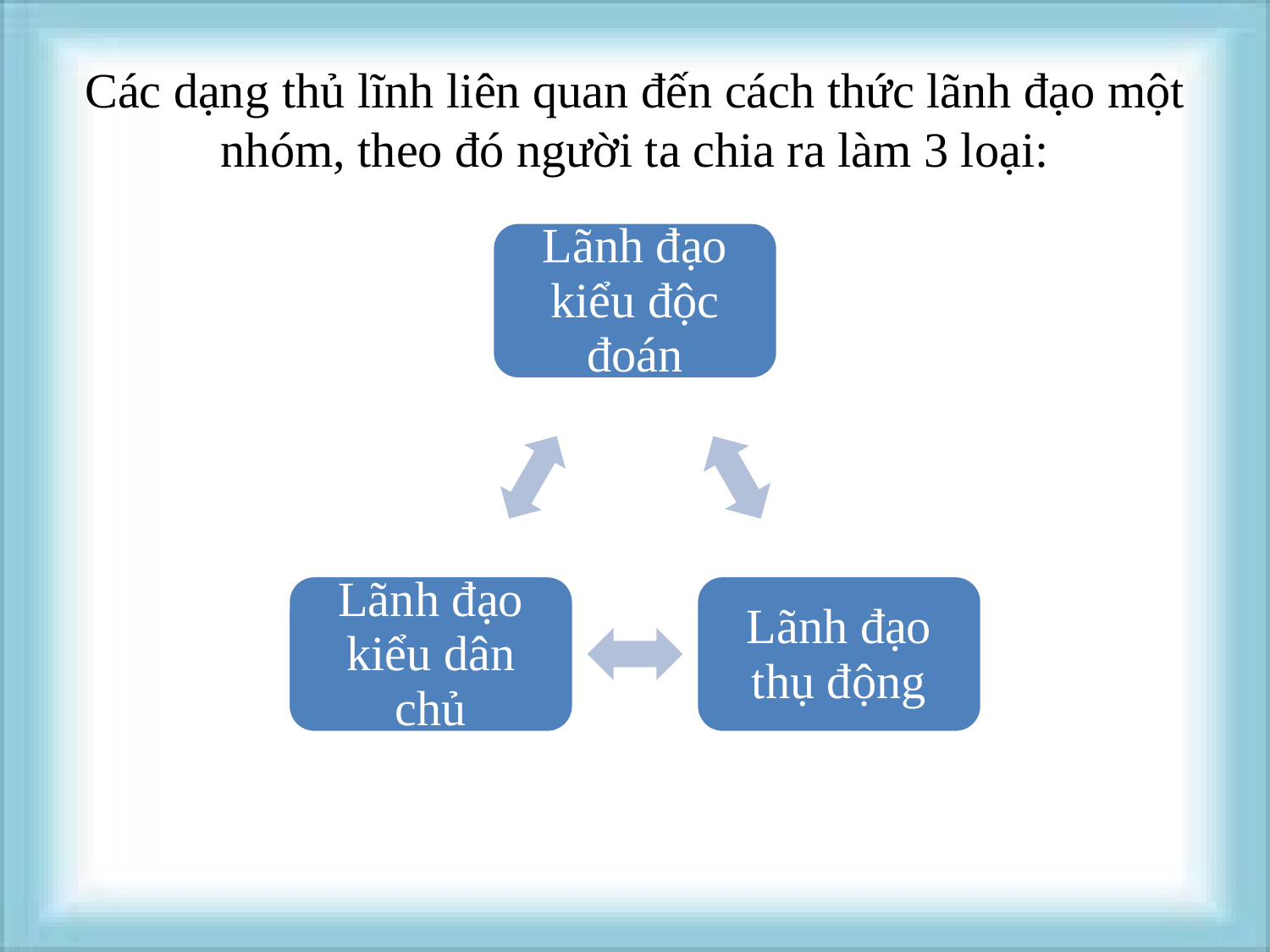

# Các dạng thủ lĩnh liên quan đến cách thức lãnh đạo một nhóm, theo đó người ta chia ra làm 3 loại:
Lãnh đạo kiểu độc đoán
Lãnh đạo thụ động
Lãnh đạo kiểu dân chủ